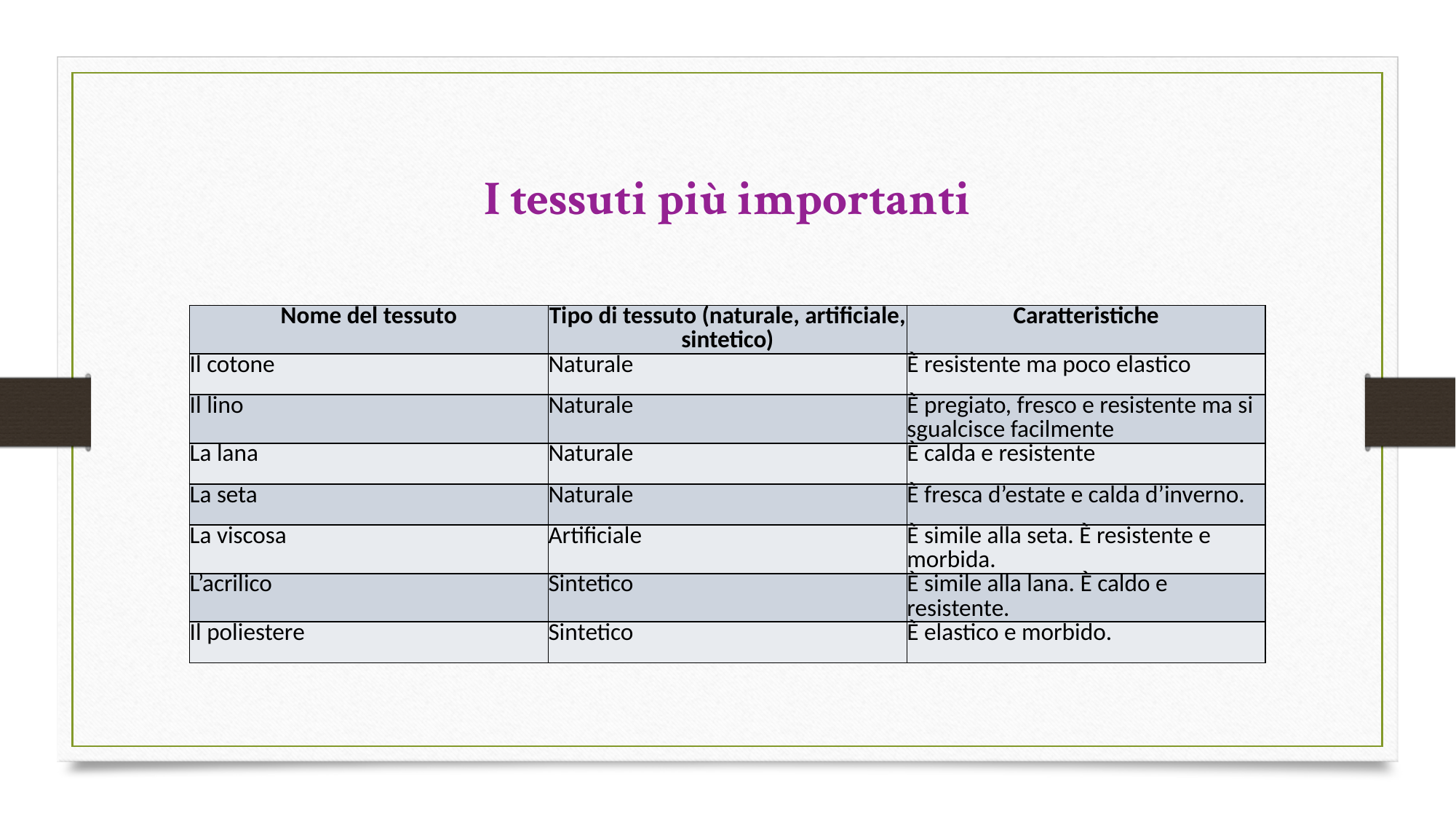

# I tessuti più importanti
| Nome del tessuto | Tipo di tessuto (naturale, artificiale, sintetico) | Caratteristiche |
| --- | --- | --- |
| Il cotone | Naturale | È resistente ma poco elastico |
| Il lino | Naturale | È pregiato, fresco e resistente ma si sgualcisce facilmente |
| La lana | Naturale | È calda e resistente |
| La seta | Naturale | È fresca d’estate e calda d’inverno. |
| La viscosa | Artificiale | È simile alla seta. È resistente e morbida. |
| L’acrilico | Sintetico | È simile alla lana. È caldo e resistente. |
| Il poliestere | Sintetico | È elastico e morbido. |